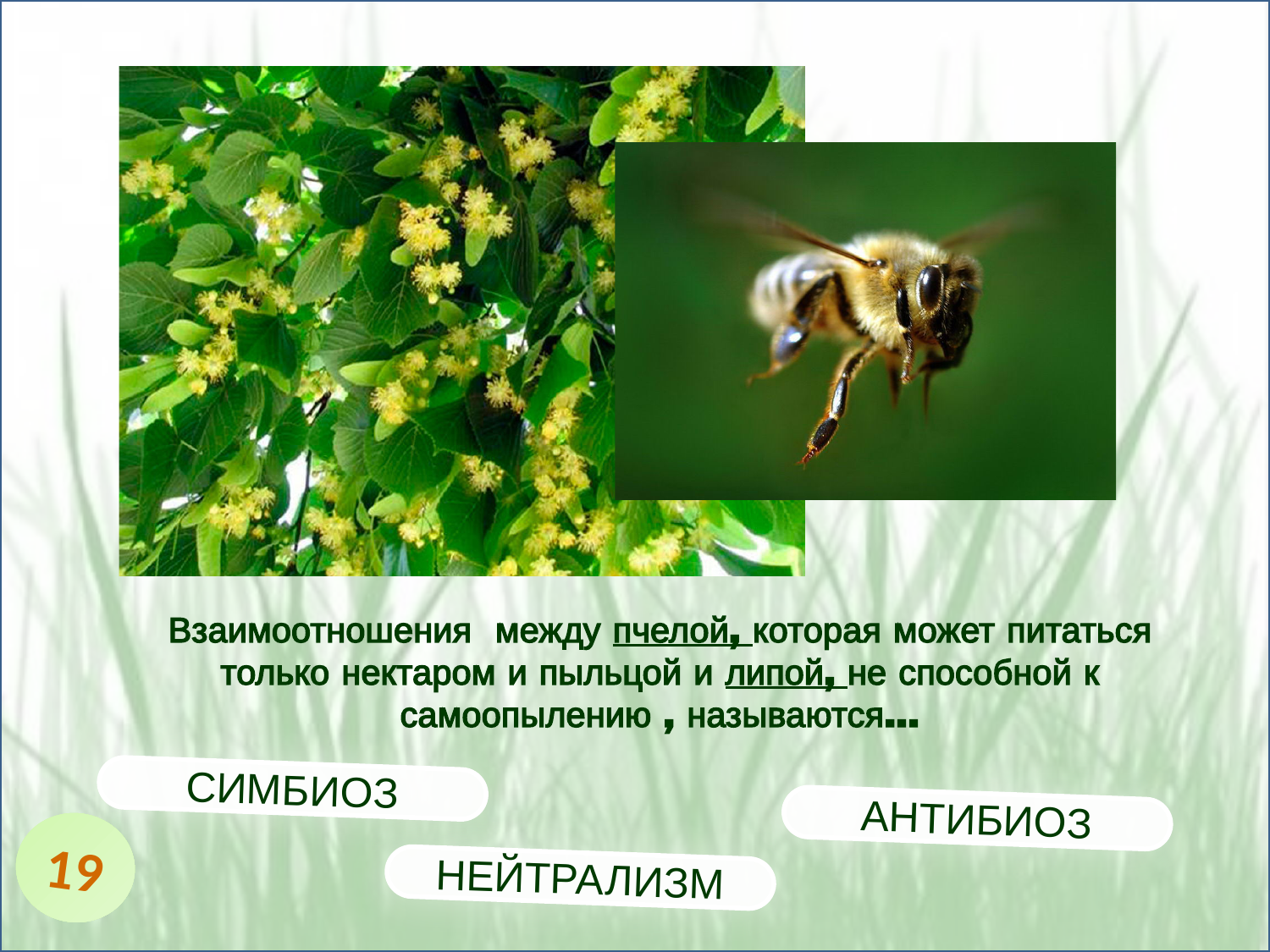

Взаимоотношения  между пчелой, которая может питаться только нектаром и пыльцой и липой, не способной к самоопылению , называются…
СИМБИОЗ
АНТИБИОЗ
19
НЕЙТРАЛИЗМ